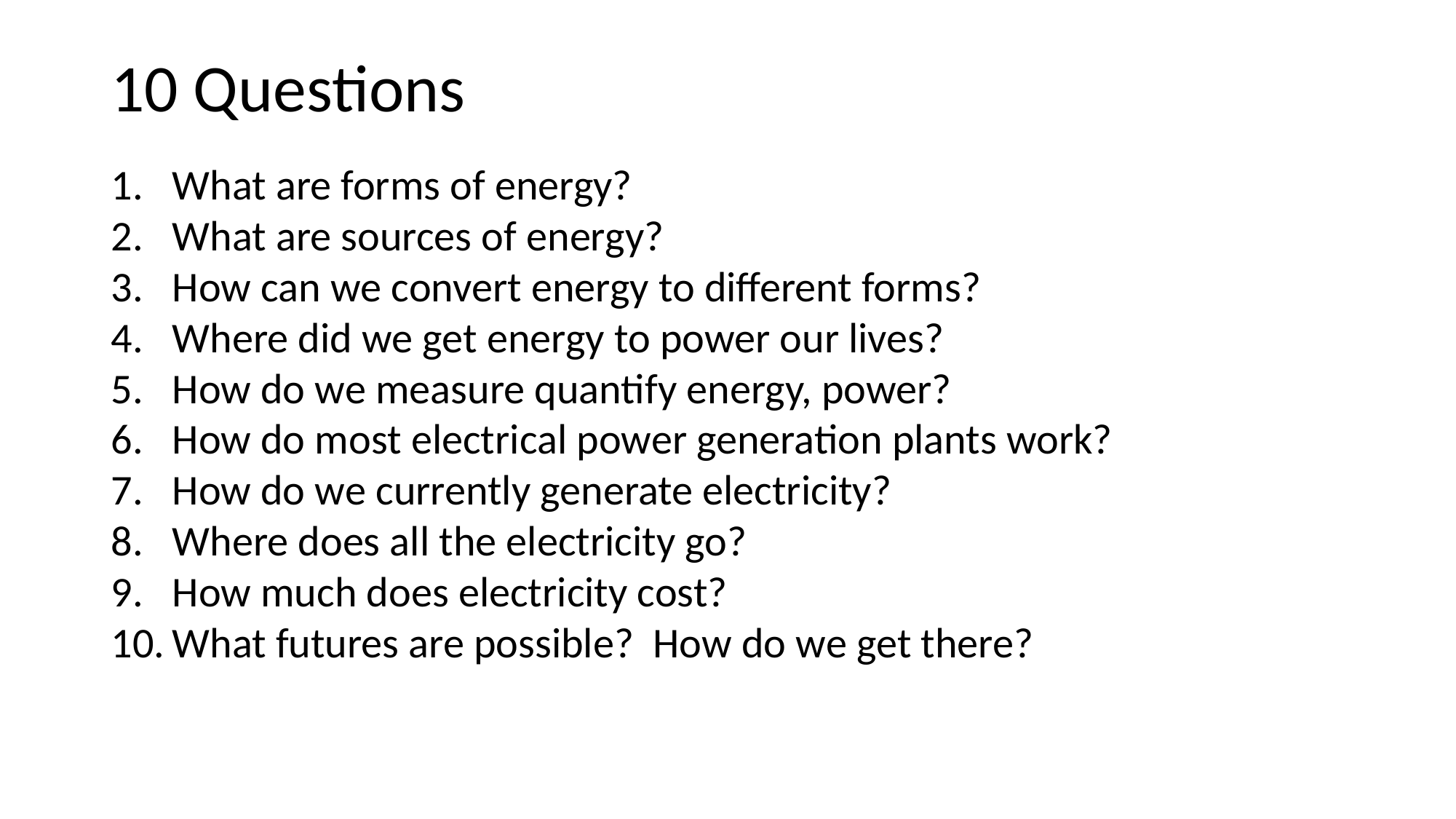

# 10 Questions
What are forms of energy?
What are sources of energy?
How can we convert energy to different forms?
Where did we get energy to power our lives?
How do we measure quantify energy, power?
How do most electrical power generation plants work?
How do we currently generate electricity?
Where does all the electricity go?
How much does electricity cost?
What futures are possible?  How do we get there?